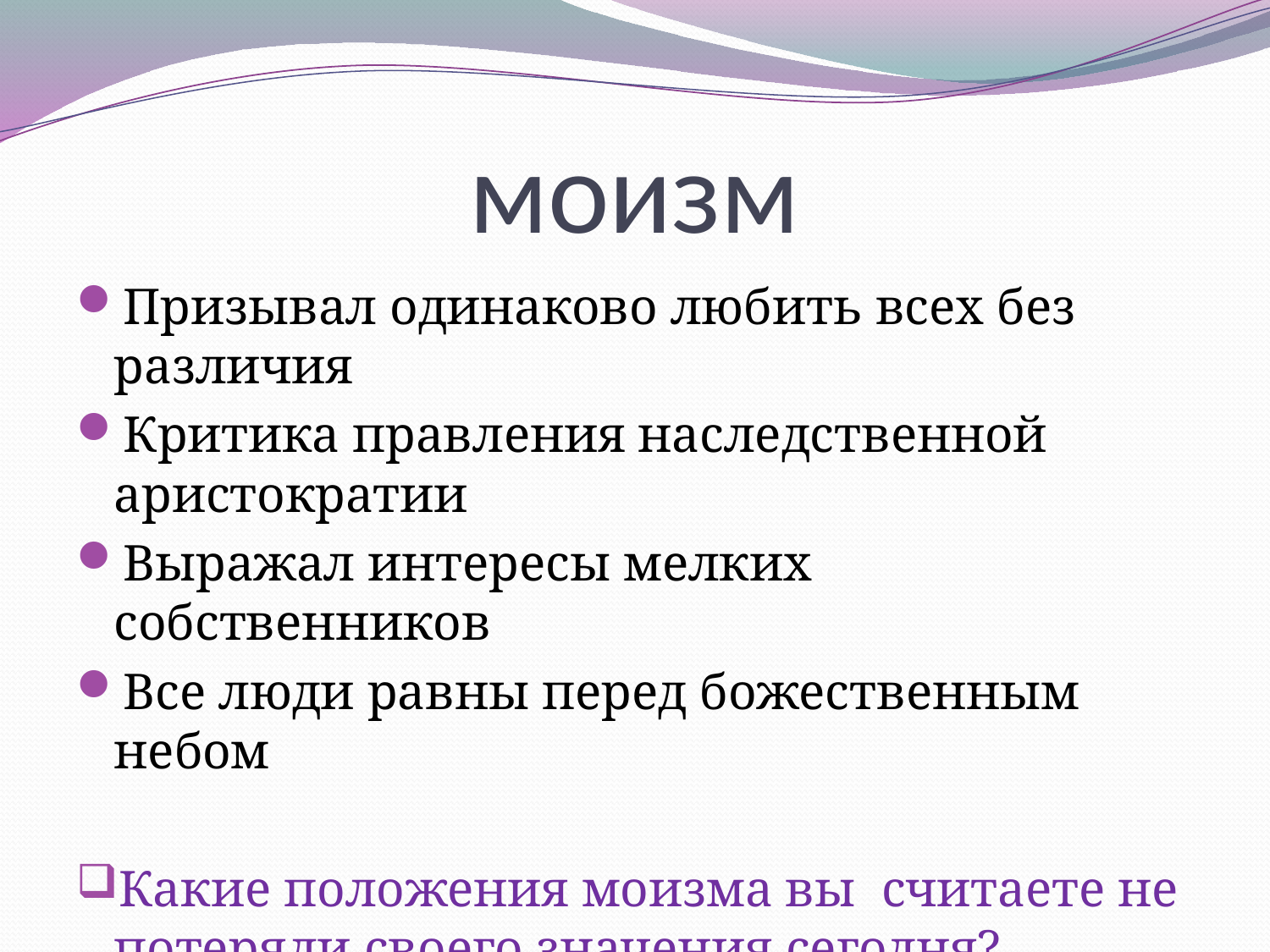

# моизм
Призывал одинаково любить всех без различия
Критика правления наследственной аристократии
Выражал интересы мелких собственников
Все люди равны перед божественным небом

Какие положения моизма вы  считаете не потеряли своего значения сегодня? Обоснуйте.